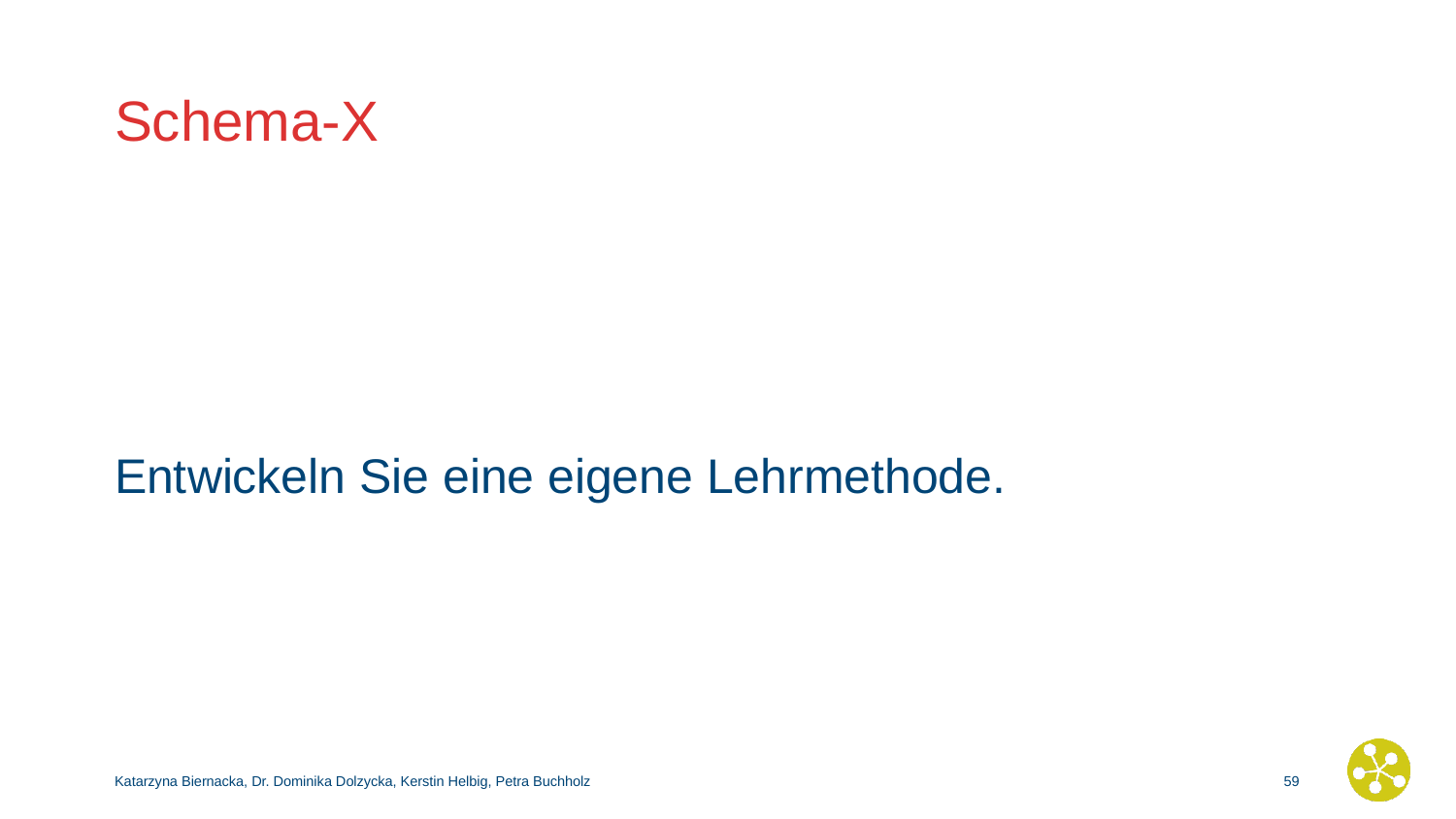

# Schema-X
Entwickeln Sie eine eigene Lehrmethode.
Katarzyna Biernacka, Dr. Dominika Dolzycka, Kerstin Helbig, Petra Buchholz
59